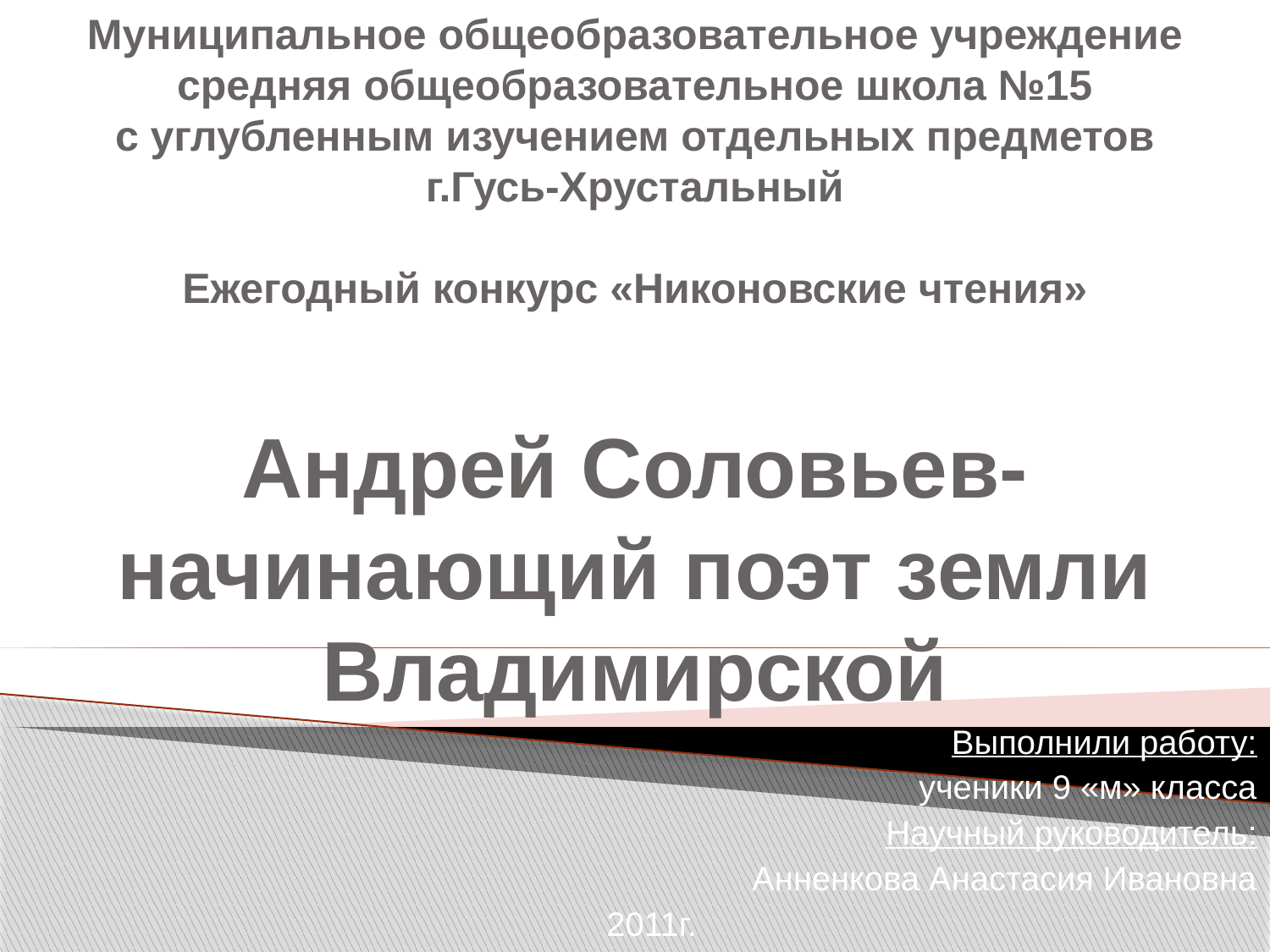

# Муниципальное общеобразовательное учреждение средняя общеобразовательное школа №15 с углубленным изучением отдельных предметов г.Гусь-Хрустальный Ежегодный конкурс «Никоновские чтения» Андрей Соловьев- начинающий поэт земли Владимирской
Выполнили работу:
ученики 9 «м» класса
Научный руководитель:
Анненкова Анастасия Ивановна
2011г.